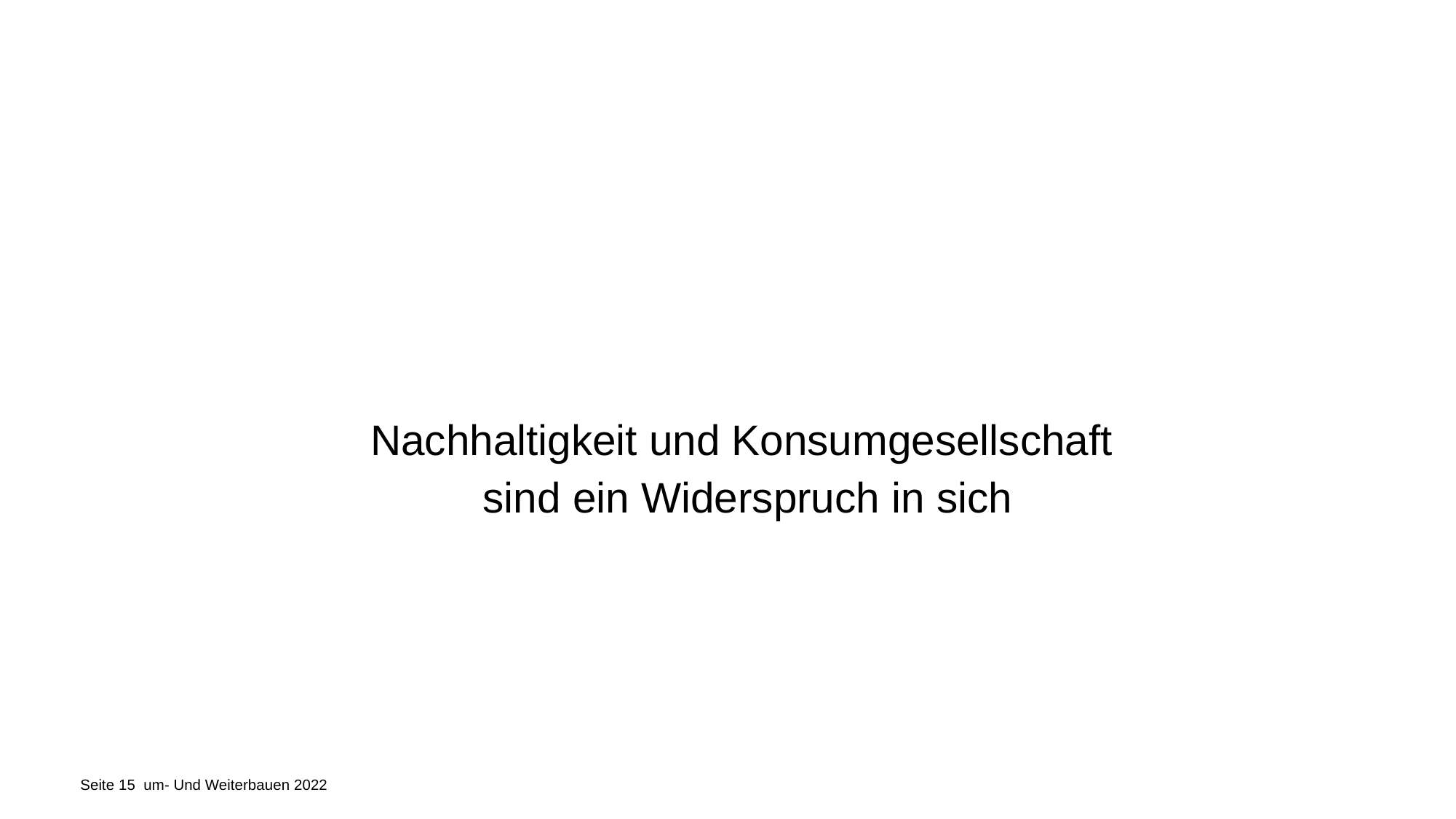

Nachhaltigkeit und Konsumgesellschaft
sind ein Widerspruch in sich

Seite 15  um- Und Weiterbauen 2022